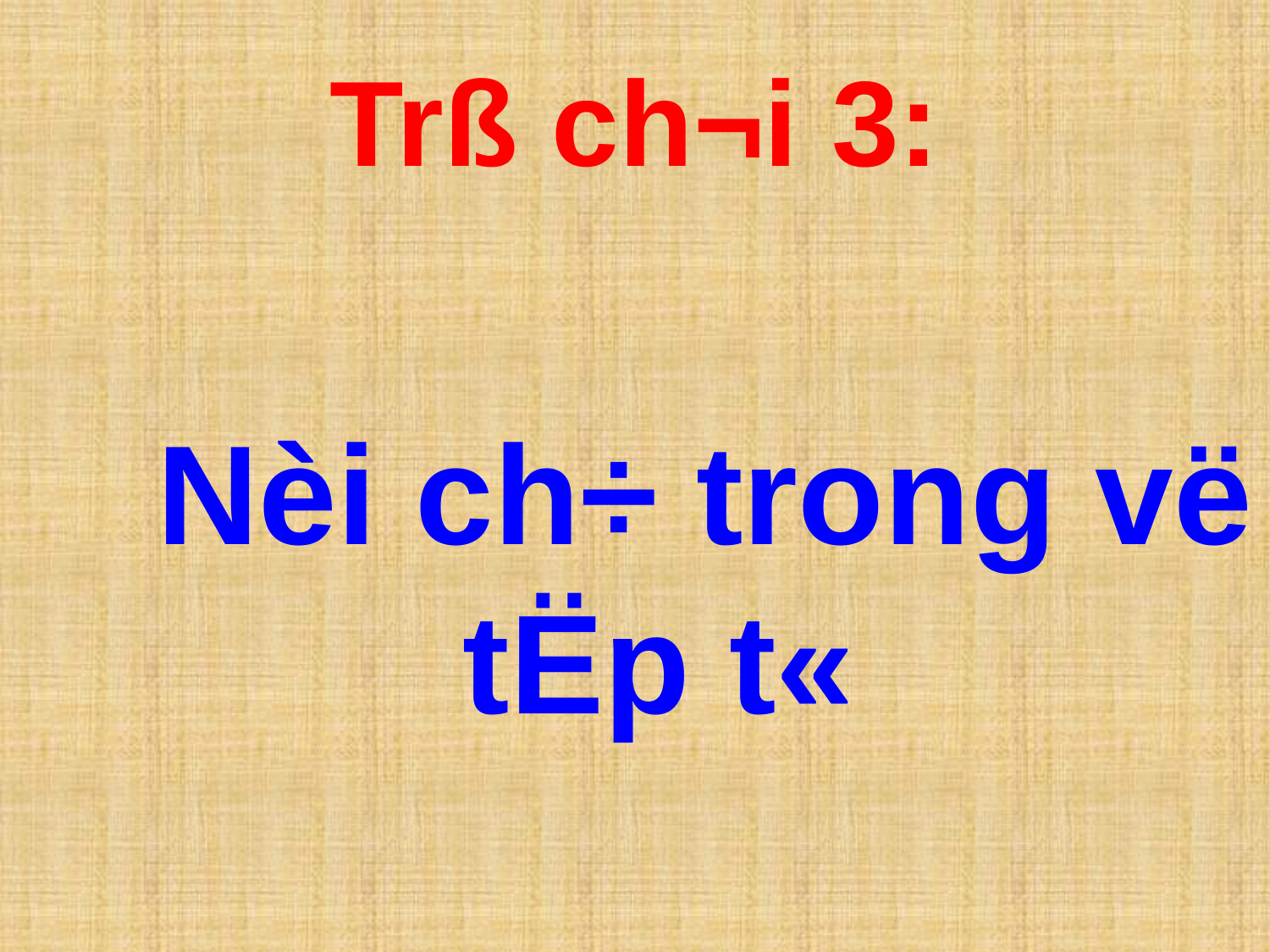

# Trß ch¬i 3:

         Nèi ch÷ trong vë tËp t«